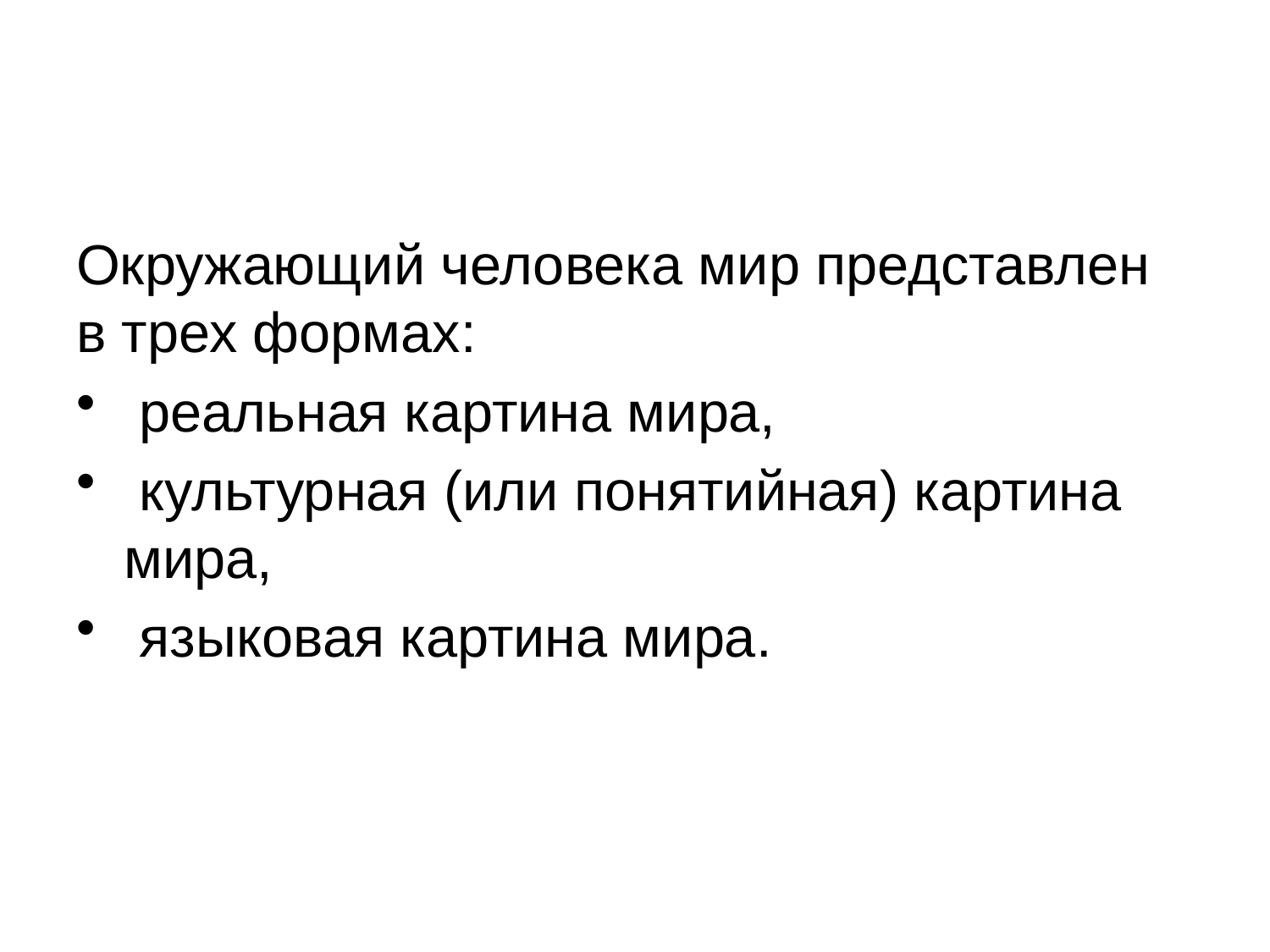

#
Окружающий человека мир представлен в трех формах:
 реальная картина мира,
 культурная (или понятийная) картина мира,
 языковая картина мира.